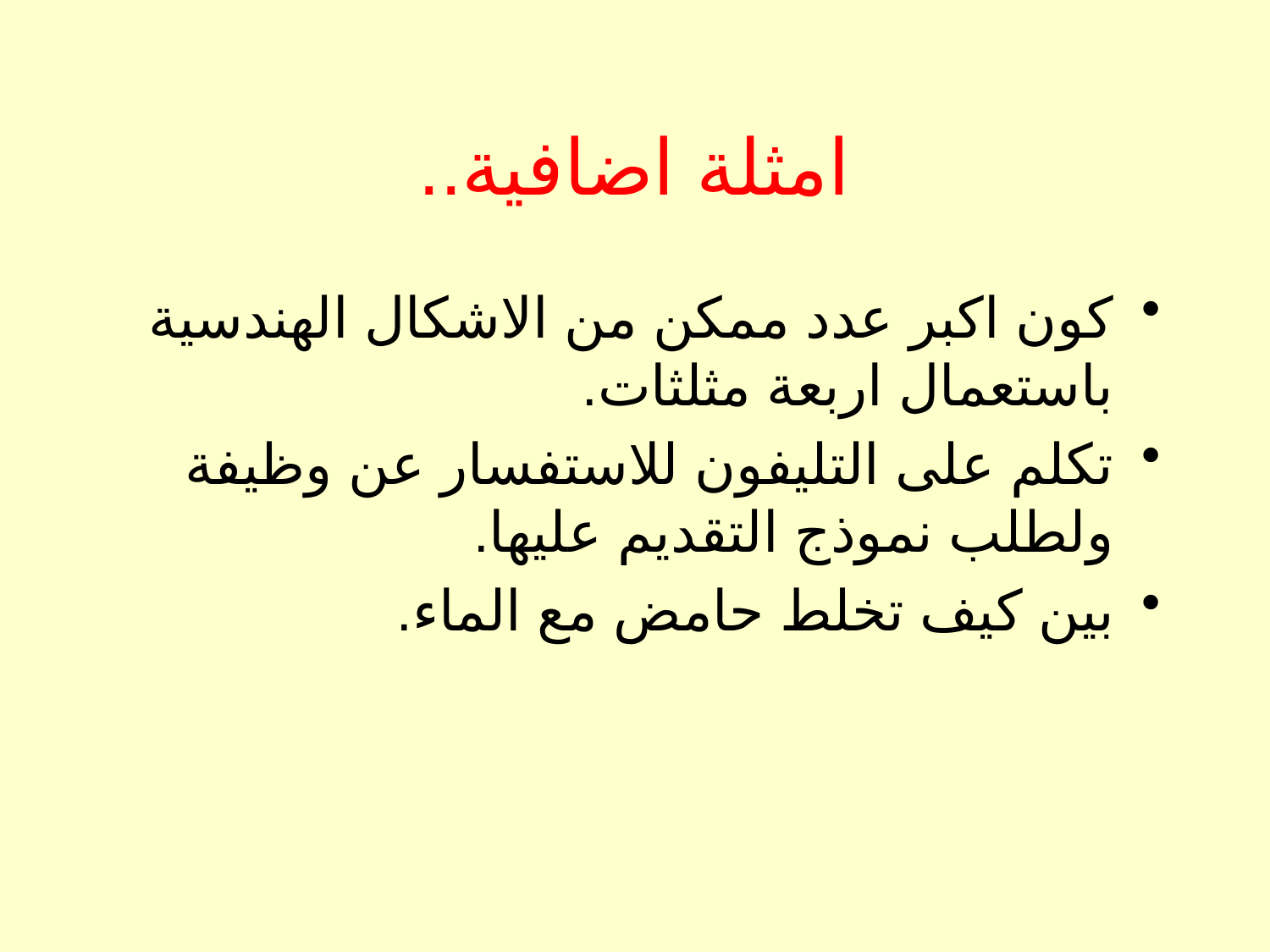

# امثلة اضافية..
كون اكبر عدد ممكن من الاشكال الهندسية باستعمال اربعة مثلثات.
تكلم على التليفون للاستفسار عن وظيفة ولطلب نموذج التقديم عليها.
بين كيف تخلط حامض مع الماء.